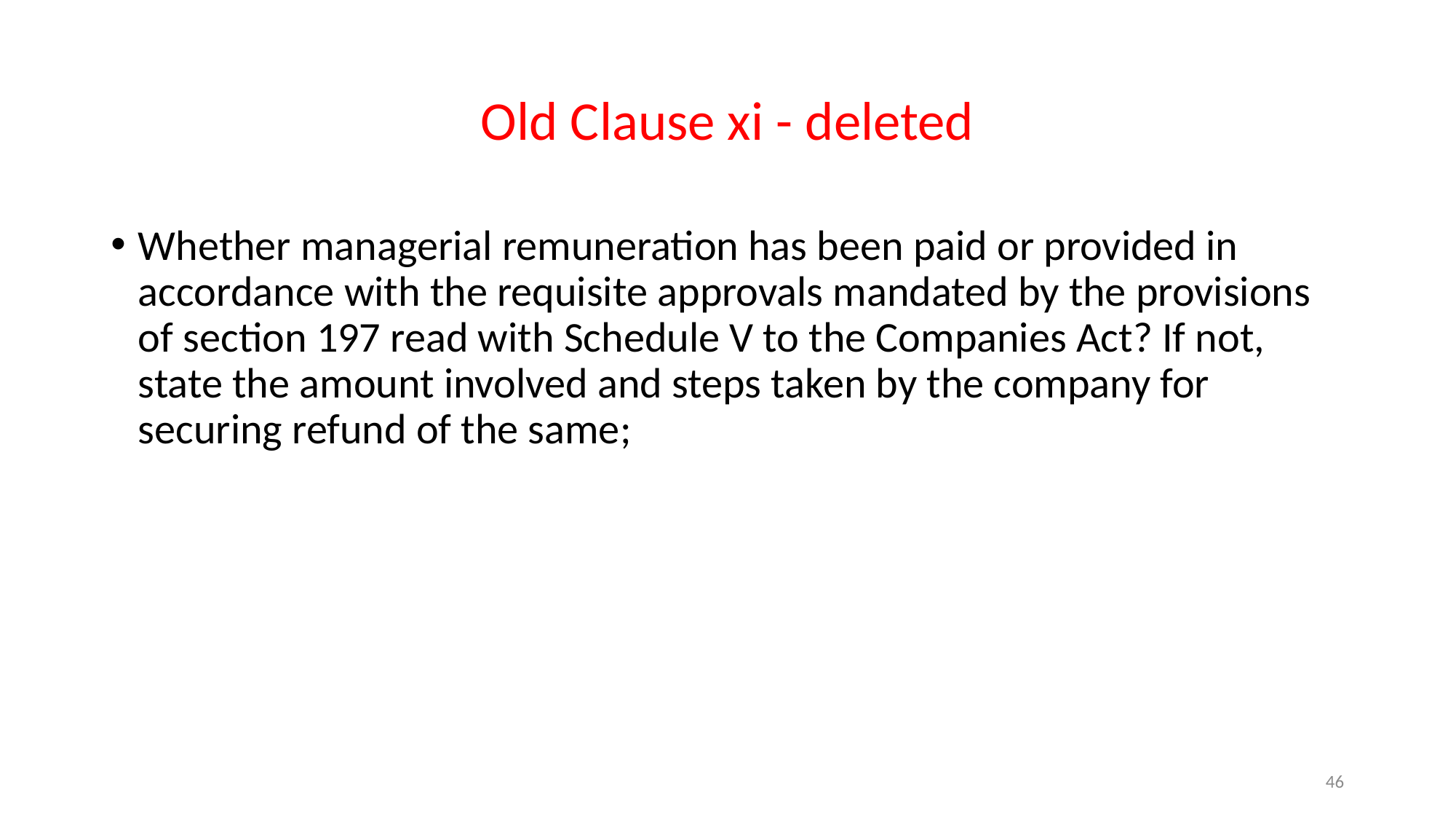

# Old Clause xi - deleted
Whether managerial remuneration has been paid or provided in accordance with the requisite approvals mandated by the provisions of section 197 read with Schedule V to the Companies Act? If not, state the amount involved and steps taken by the company for securing refund of the same;
46